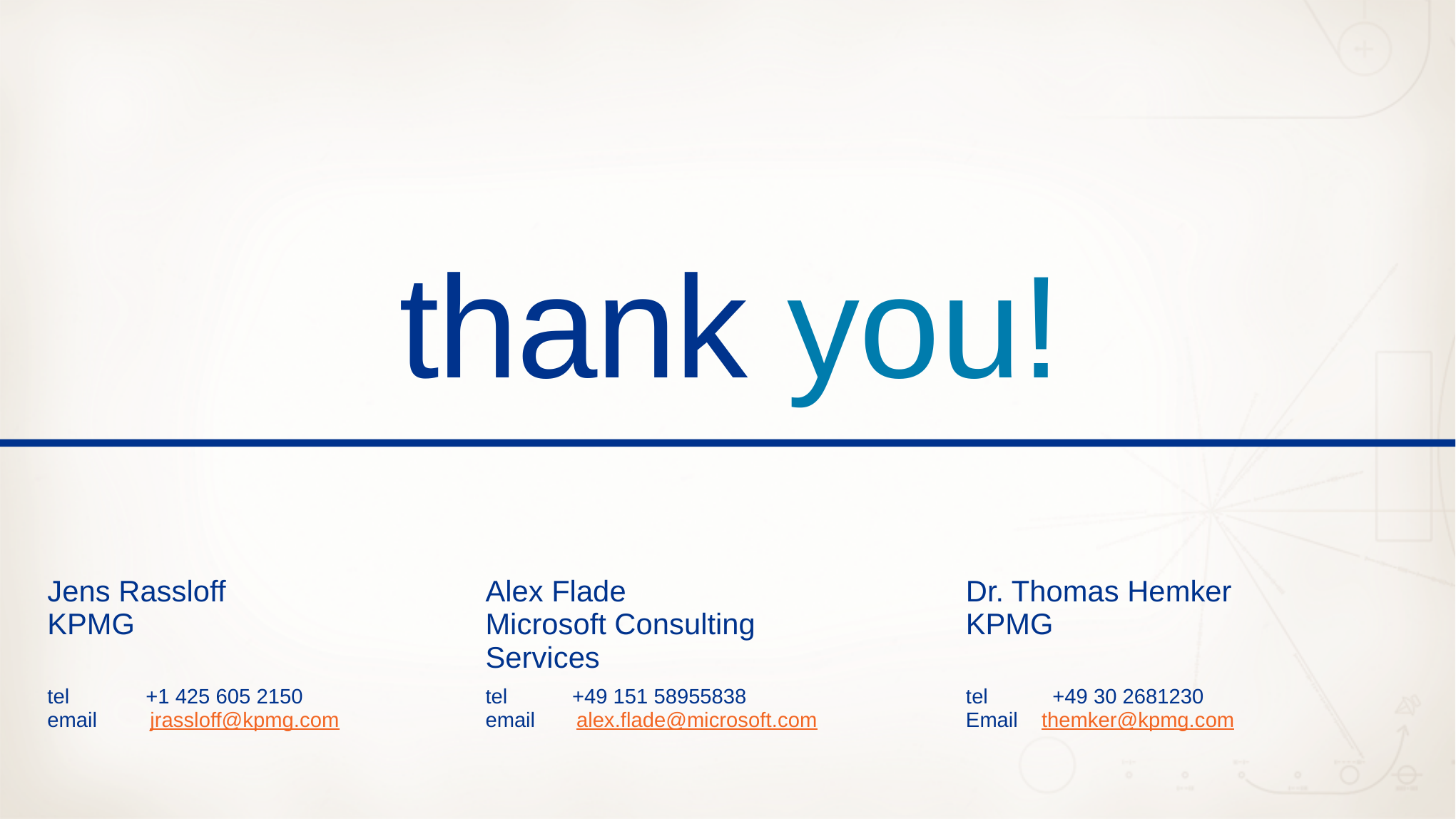

thank you!

| Jens Rassloff KPMG |  | Alex Flade Microsoft Consulting Services |  | Dr. Thomas Hemker KPMG |  |
| --- | --- | --- | --- | --- | --- |
| tel +1 425 605 2150 email jrassloff@kpmg.com |  | tel +49 151 58955838 email alex.flade@microsoft.com |  | tel +49 30 2681230 Email themker@kpmg.com |  |